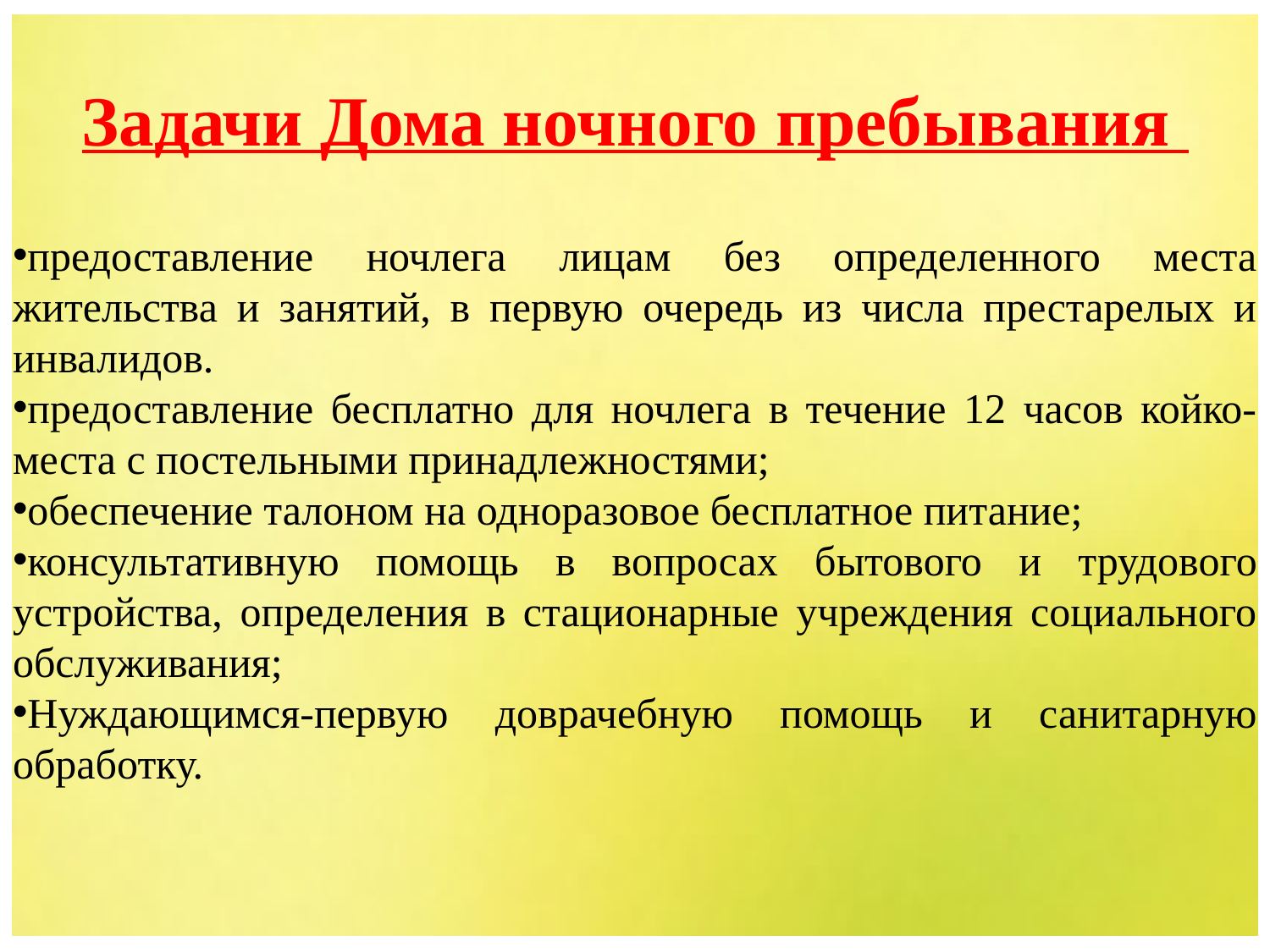

# Задачи Дома ночного пребывания
предоставление ночлега лицам без определенного места жительства и занятий, в первую очередь из числа престарелых и инвалидов.
предоставление бесплатно для ночлега в течение 12 часов койко-места с постельными принадлежностями;
обеспечение талоном на одноразовое бесплатное питание;
консультативную помощь в вопросах бытового и трудового устройства, определения в стационарные учреждения социального обслуживания;
Нуждающимся-первую доврачебную помощь и санитарную обработку.